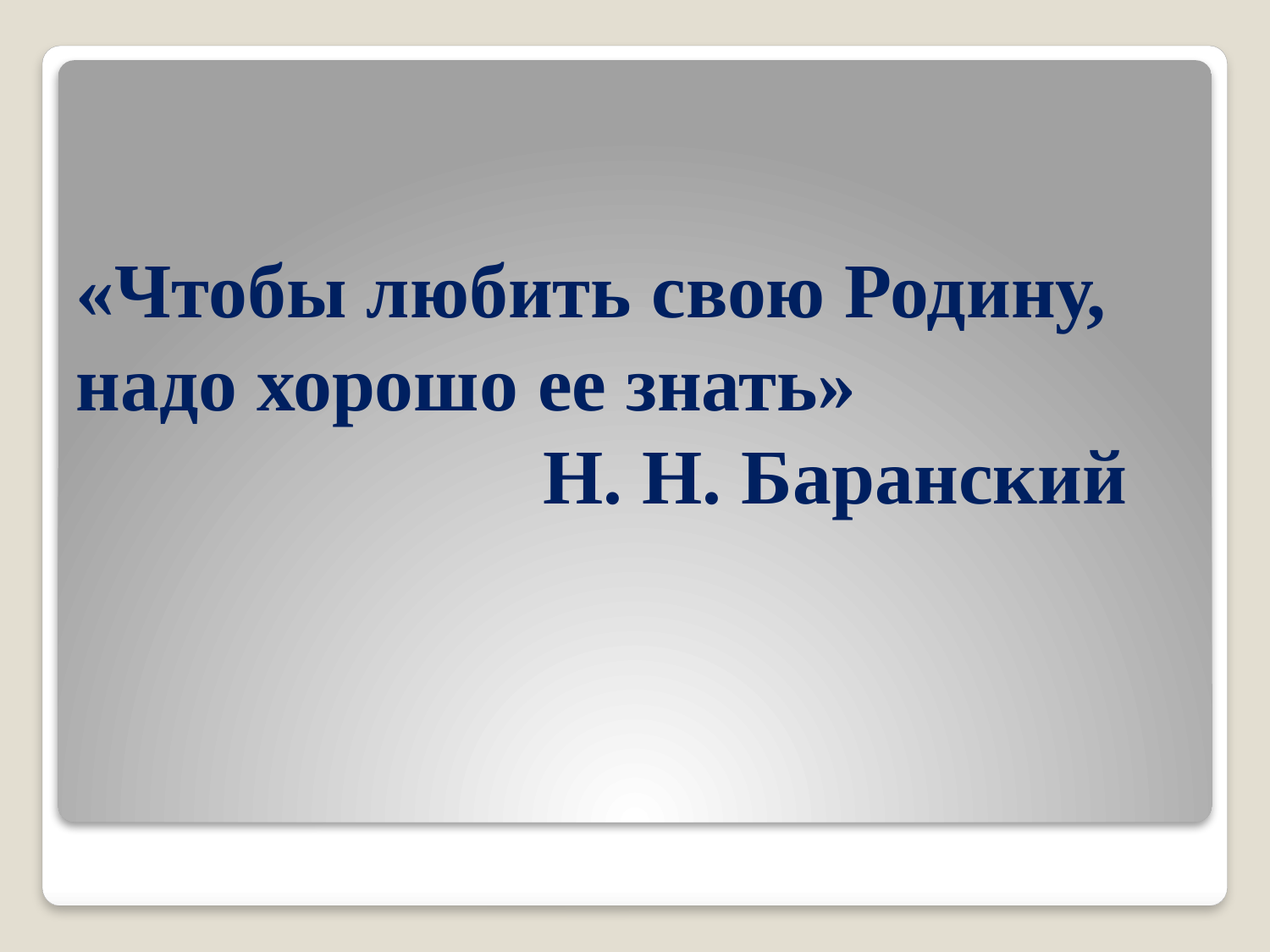

# «Чтобы любить свою Родину, надо хорошо ее знать» Н. Н. Баранский